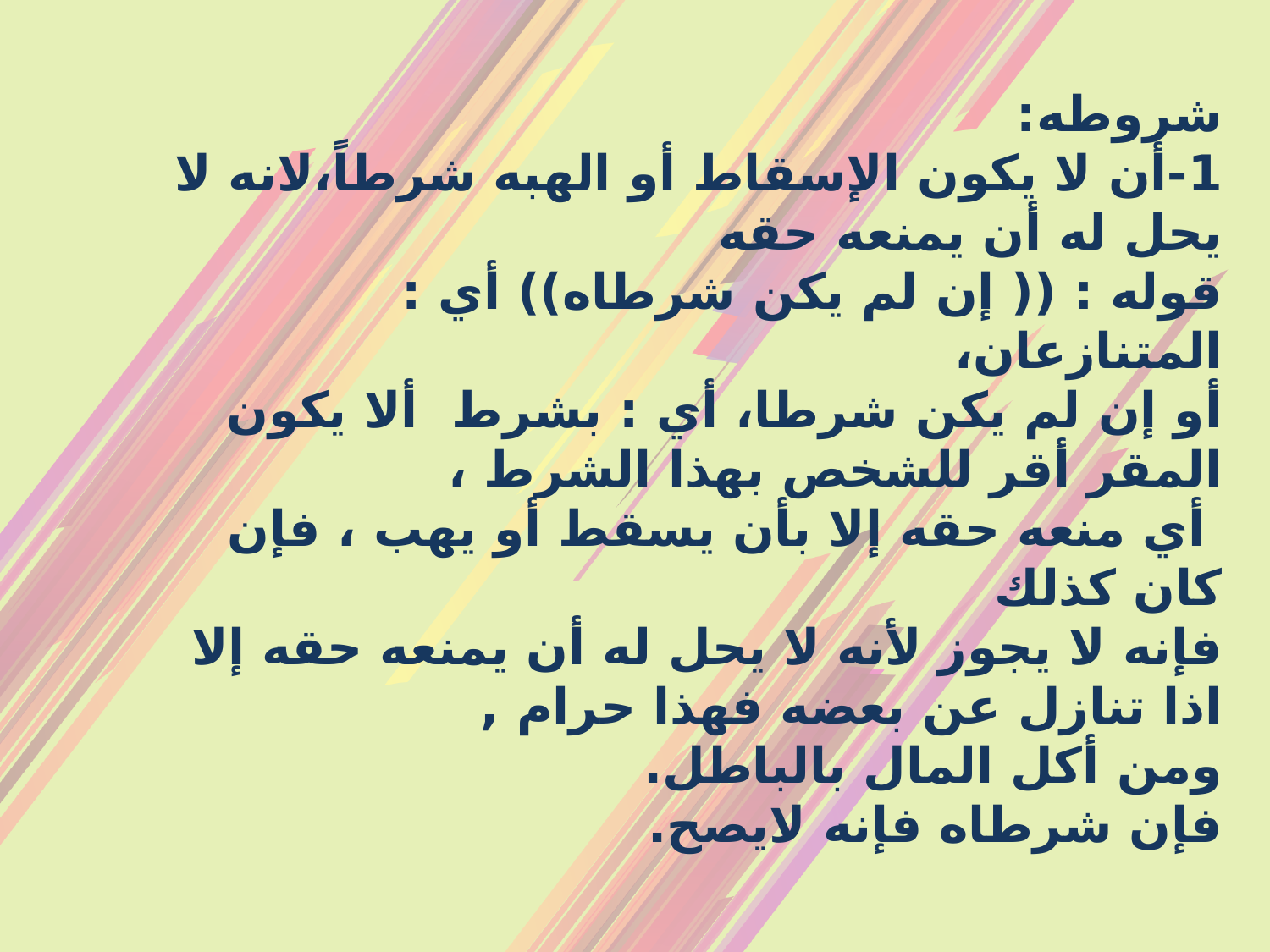

شروطه:
1-أن لا يكون الإسقاط أو الهبه شرطاً،لانه لا يحل له أن يمنعه حقه
قوله : (( إن لم يكن شرطاه)) أي : المتنازعان،
أو إن لم يكن شرطا، أي : بشرط  ألا يكون المقر أقر للشخص بهذا الشرط ،
 أي منعه حقه إلا بأن يسقط أو يهب ، فإن كان كذلك
فإنه لا يجوز لأنه لا يحل له أن يمنعه حقه إلا اذا تنازل عن بعضه فهذا حرام ,
ومن أكل المال بالباطل.
فإن شرطاه فإنه لايصح.